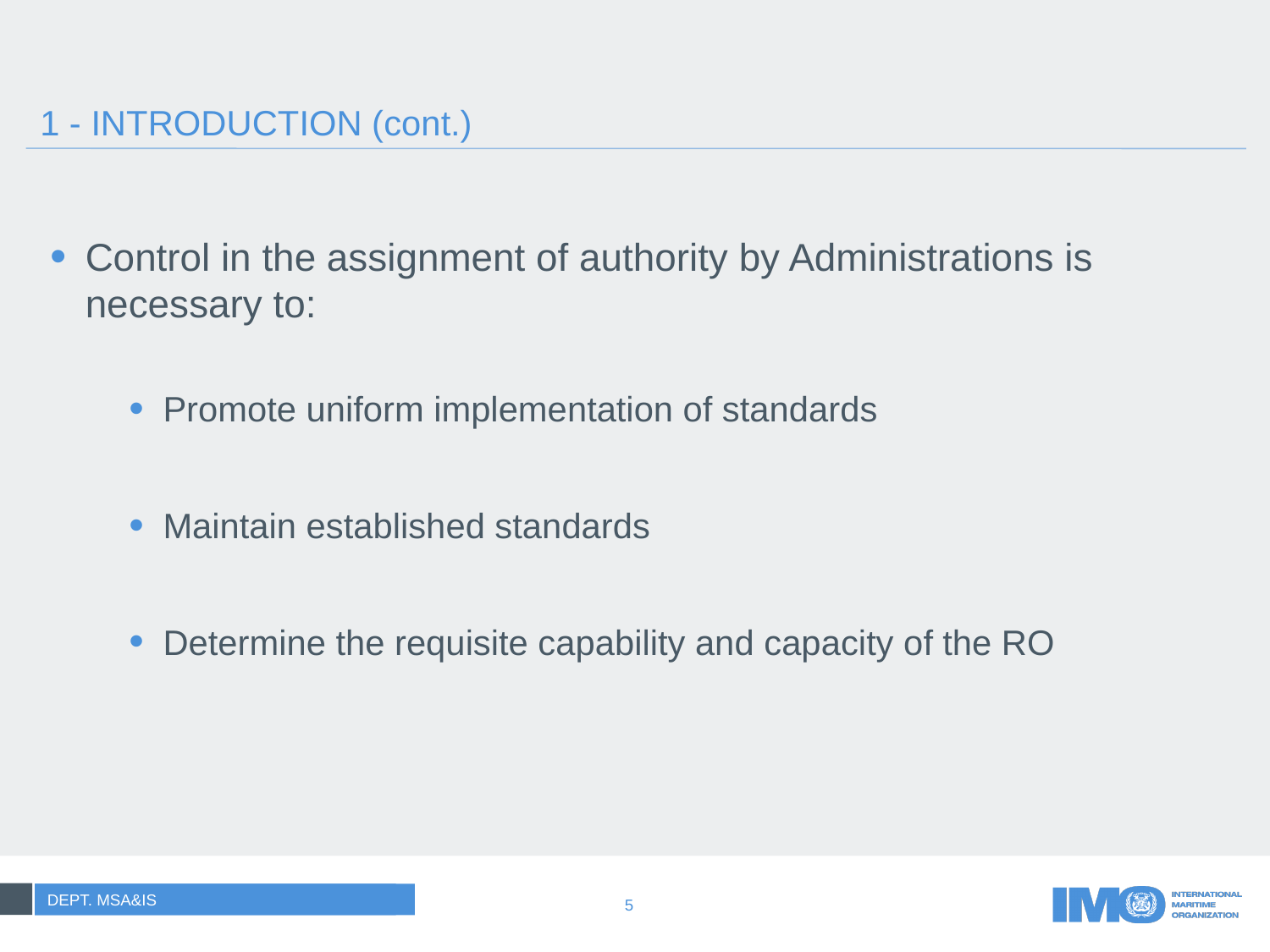

# 1 - INTRODUCTION (cont.)
Control in the assignment of authority by Administrations is necessary to:

Promote uniform implementation of standards

Maintain established standards

Determine the requisite capability and capacity of the RO